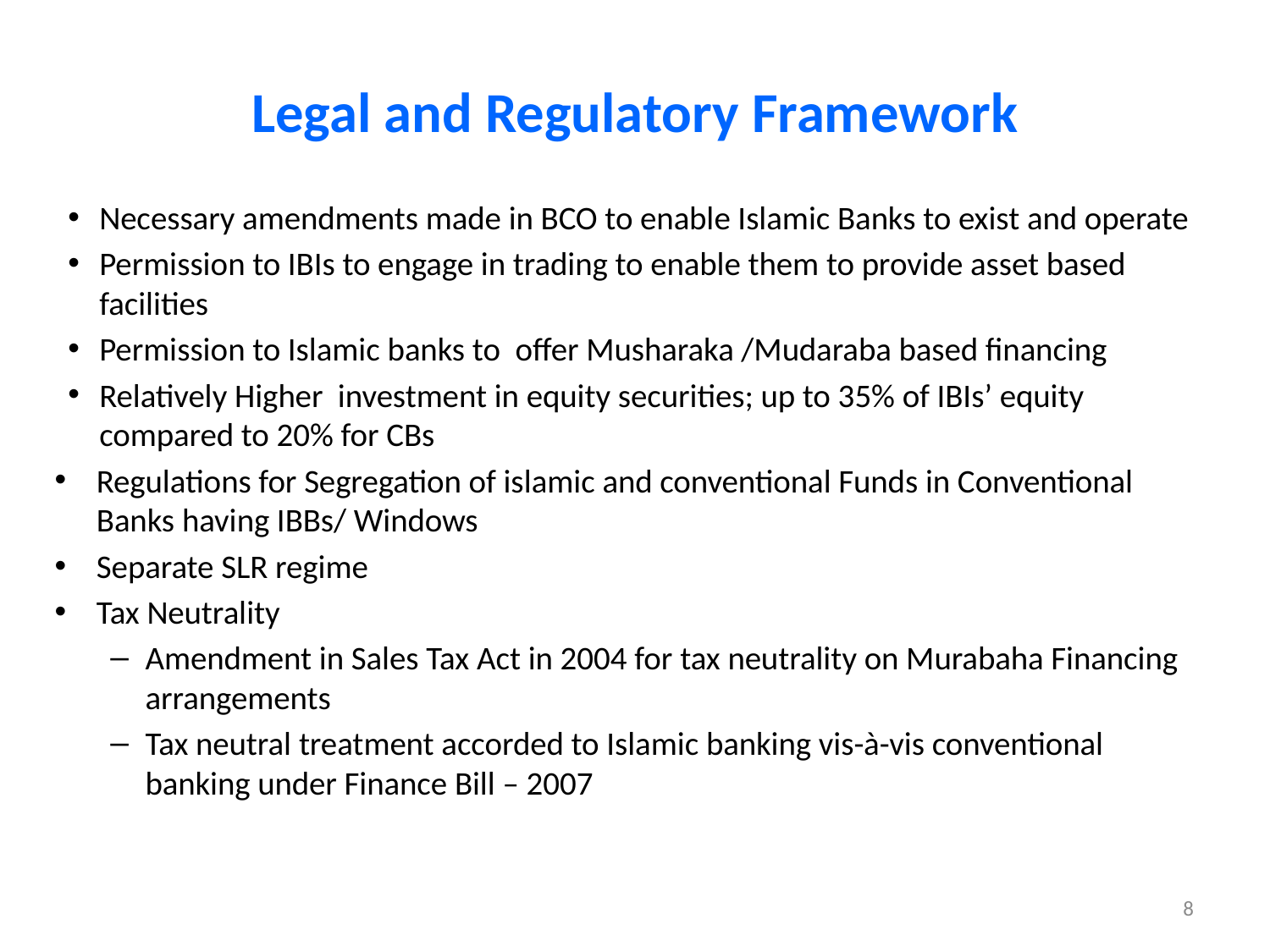

# Legal and Regulatory Framework
Necessary amendments made in BCO to enable Islamic Banks to exist and operate
Permission to IBIs to engage in trading to enable them to provide asset based facilities
Permission to Islamic banks to  offer Musharaka /Mudaraba based financing
Relatively Higher  investment in equity securities; up to 35% of IBIs’ equity compared to 20% for CBs
Regulations for Segregation of islamic and conventional Funds in Conventional Banks having IBBs/ Windows
Separate SLR regime
Tax Neutrality
Amendment in Sales Tax Act in 2004 for tax neutrality on Murabaha Financing arrangements
Tax neutral treatment accorded to Islamic banking vis-à-vis conventional banking under Finance Bill – 2007

8